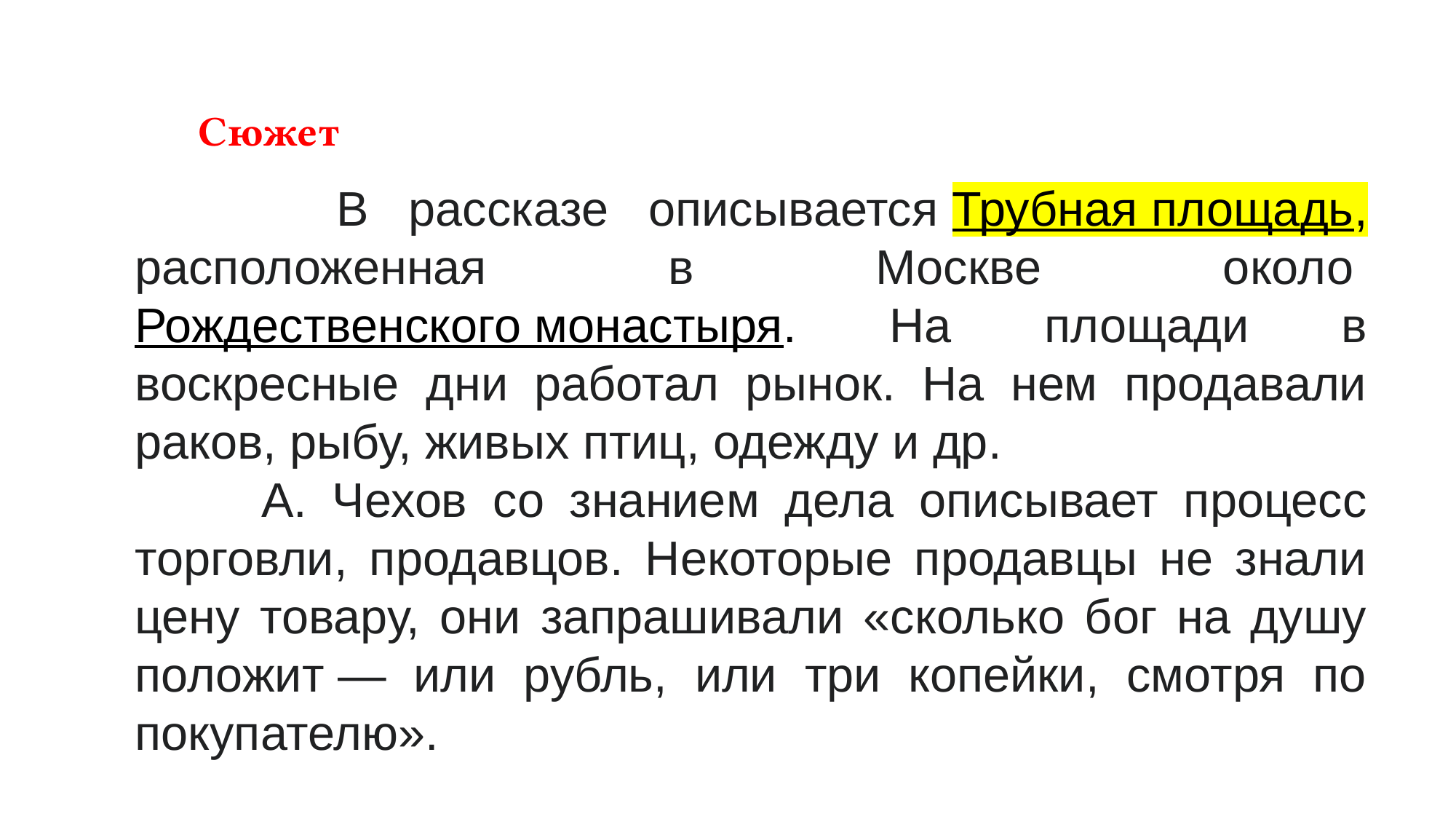

Сюжет
     В рассказе описывается Трубная площадь, расположенная в Москве около Рождественского монастыря. На площади в воскресные дни работал рынок. На нем продавали раков, рыбу, живых птиц, одежду и др.
     А. Чехов со знанием дела описывает процесс торговли, продавцов. Некоторые продавцы не знали цену товару, они запрашивали «сколько бог на душу положит — или рубль, или три копейки, смотря по покупателю».